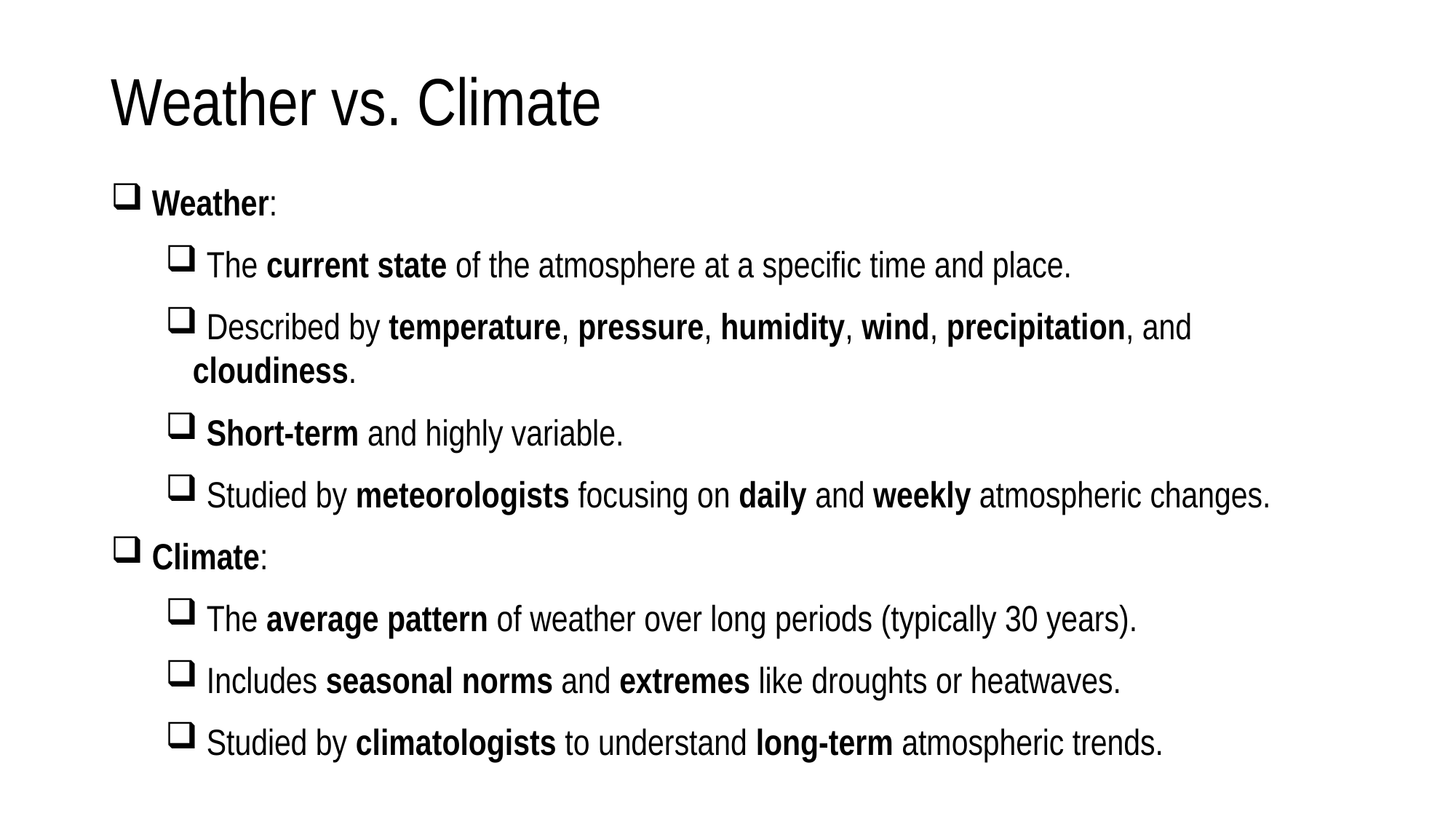

# Weather vs. Climate
 Weather:
 The current state of the atmosphere at a specific time and place.
 Described by temperature, pressure, humidity, wind, precipitation, and cloudiness.
 Short-term and highly variable.
 Studied by meteorologists focusing on daily and weekly atmospheric changes.
 Climate:
 The average pattern of weather over long periods (typically 30 years).
 Includes seasonal norms and extremes like droughts or heatwaves.
 Studied by climatologists to understand long-term atmospheric trends.